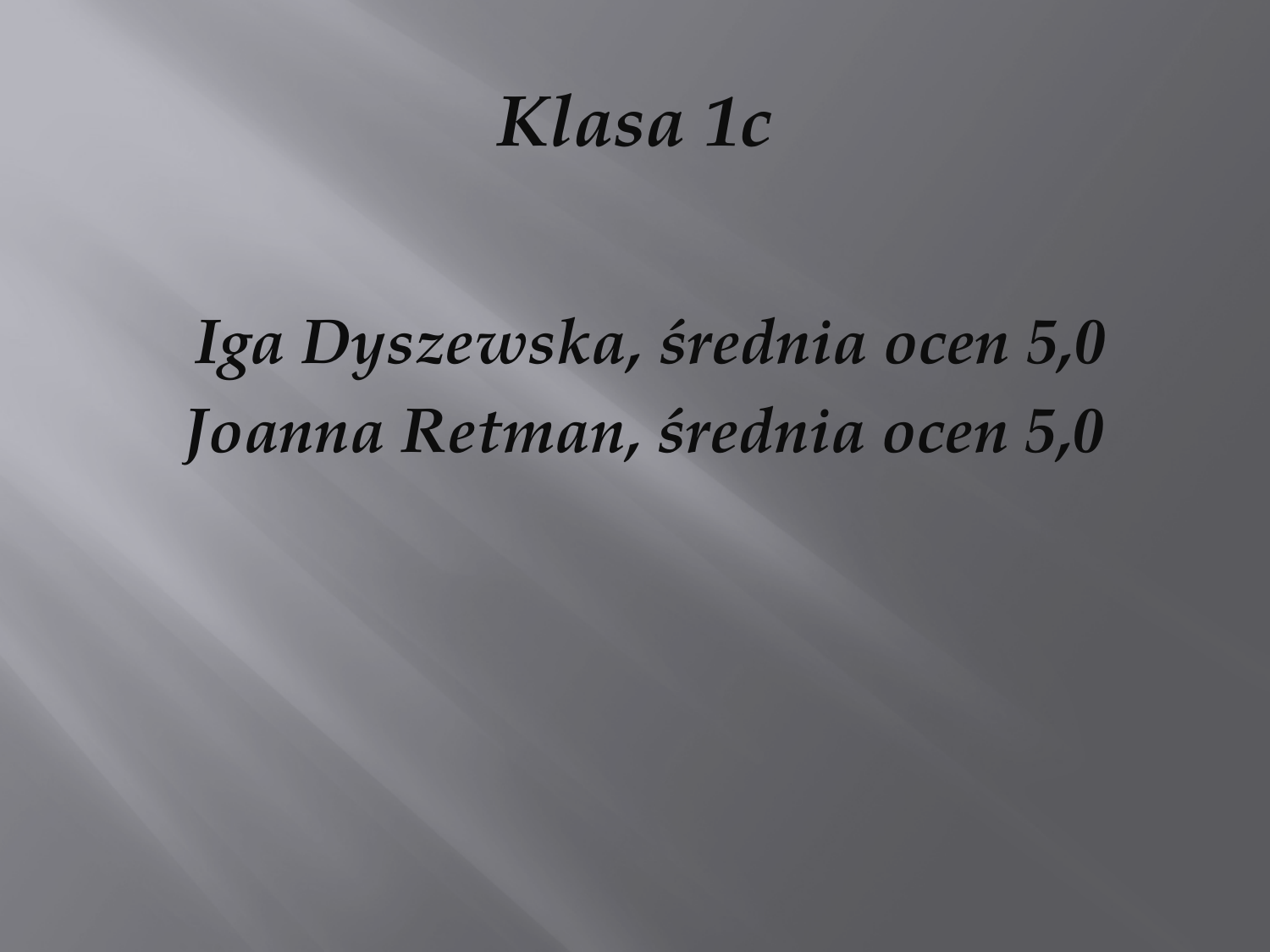

# Klasa 1c

 Iga Dyszewska, średnia ocen 5,0
Joanna Retman, średnia ocen 5,0